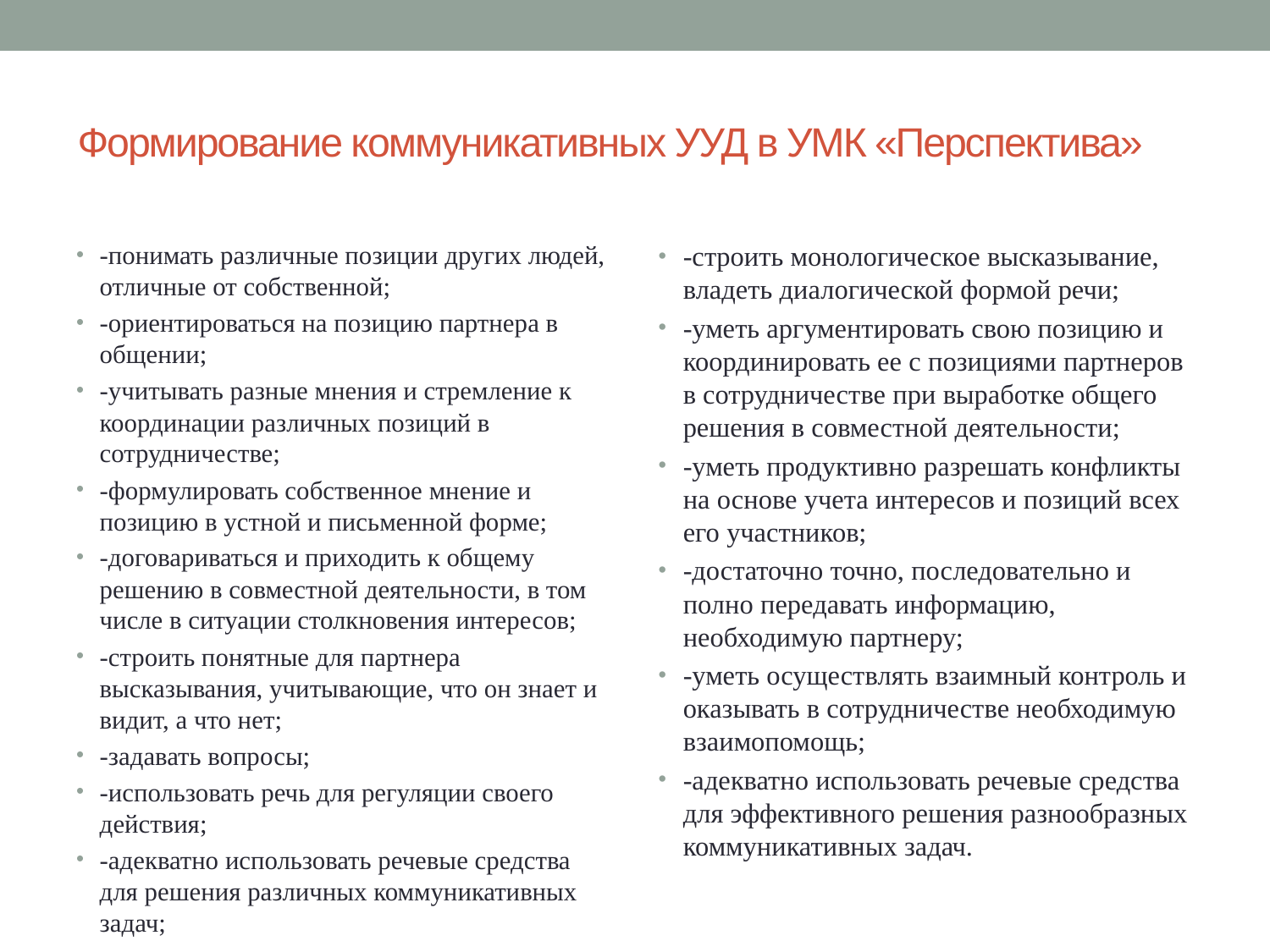

# Формирование коммуникативных УУД в УМК «Перспектива»
-понимать различные позиции других людей, отличные от собственной;
-ориентироваться на позицию партнера в общении;
-учитывать разные мнения и стремление к координации различных позиций в сотрудничестве;
-формулировать собственное мнение и позицию в устной и письменной форме;
-договариваться и приходить к общему решению в совместной деятельности, в том числе в ситуации столкновения интересов;
-строить понятные для партнера высказывания, учитывающие, что он знает и видит, а что нет;
-задавать вопросы;
-использовать речь для регуляции своего действия;
-адекватно использовать речевые средства для решения различных коммуникативных задач;

-строить монологическое высказывание, владеть диалогической формой речи;
-уметь аргументировать свою позицию и координировать ее с позициями партнеров в сотрудничестве при выработке общего решения в совместной деятельности;
-уметь продуктивно разрешать конфликты на основе учета интересов и позиций всех его участников;
-достаточно точно, последовательно и полно передавать информацию, необходимую партнеру;
-уметь осуществлять взаимный контроль и оказывать в сотрудничестве необходимую взаимопомощь;
-адекватно использовать речевые средства для эффективного решения разнообразных коммуникативных задач.